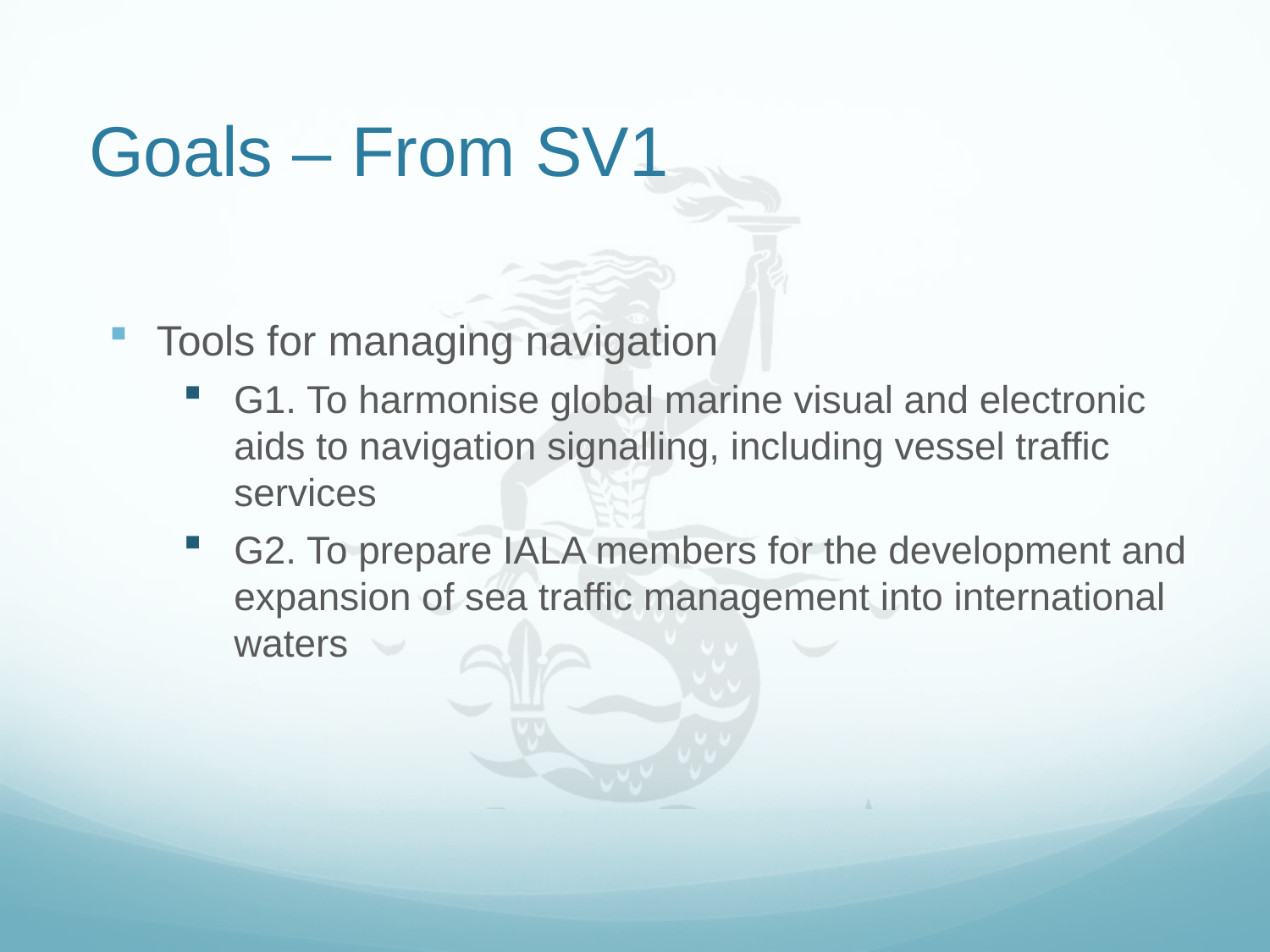

# Goals – From SV1
Tools for managing navigation
G1. To harmonise global marine visual and electronic aids to navigation signalling, including vessel traffic services
G2. To prepare IALA members for the development and expansion of sea traffic management into international waters